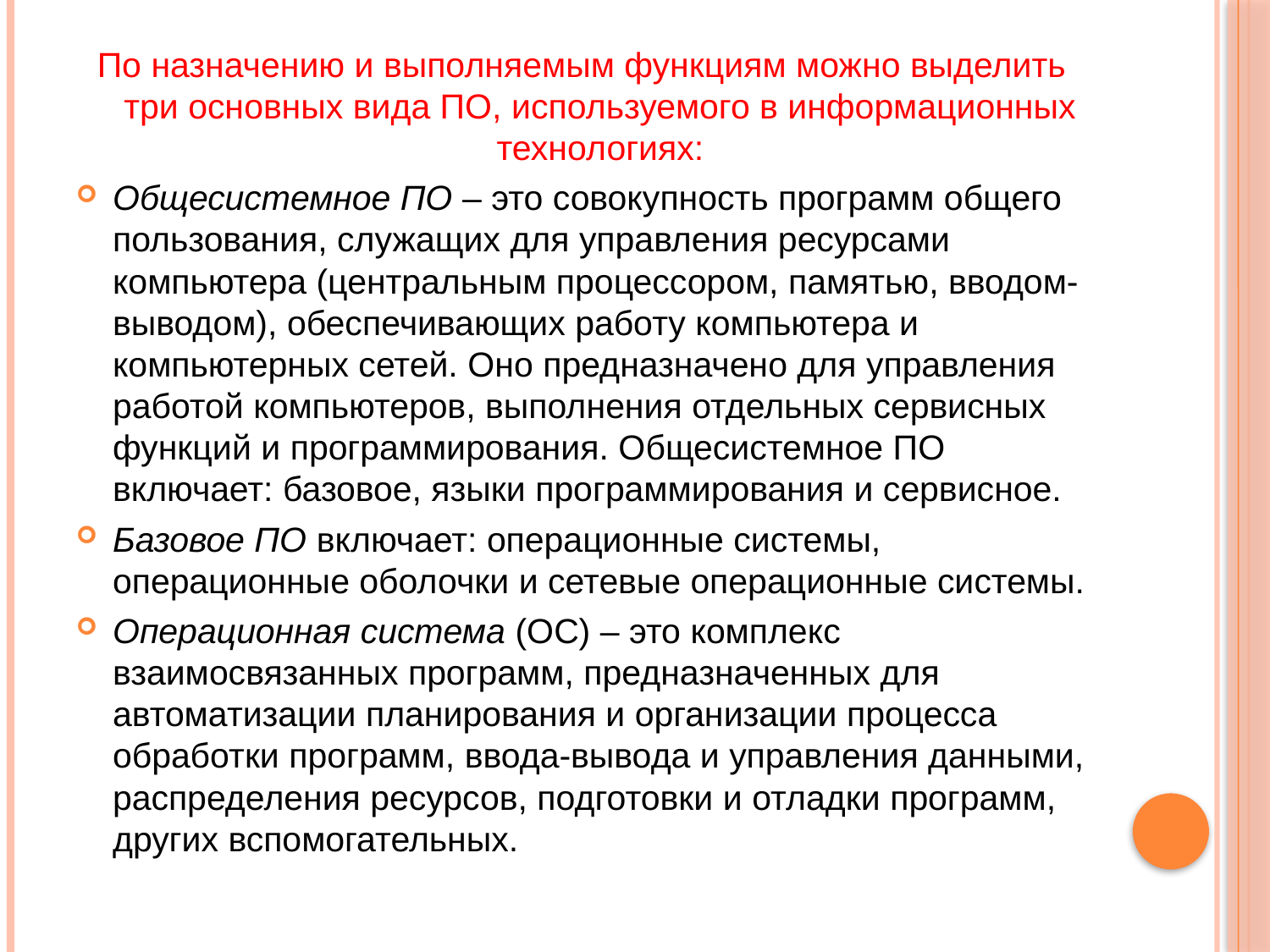

По назначению и выполняемым функциям можно выделить три основных вида ПО, используемого в информационных технологиях:
Общесистемное ПО – это совокупность программ общего пользования, служащих для управления ресурсами компьютера (центральным процессором, памятью, вводом-выводом), обеспечивающих работу компьютера и компьютерных сетей. Оно предназначено для управления работой компьютеров, выполнения отдельных сервисных функций и программирования. Общесистемное ПО включает: базовое, языки программирования и сервисное.
Базовое ПО включает: операционные системы, операционные оболочки и сетевые операционные системы.
Операционная система (ОС) – это комплекс взаимосвязанных программ, предназначенных для автоматизации планирования и организации процесса обработки программ, ввода-вывода и управления данными, распределения ресурсов, подготовки и отладки программ, других вспомогательных.